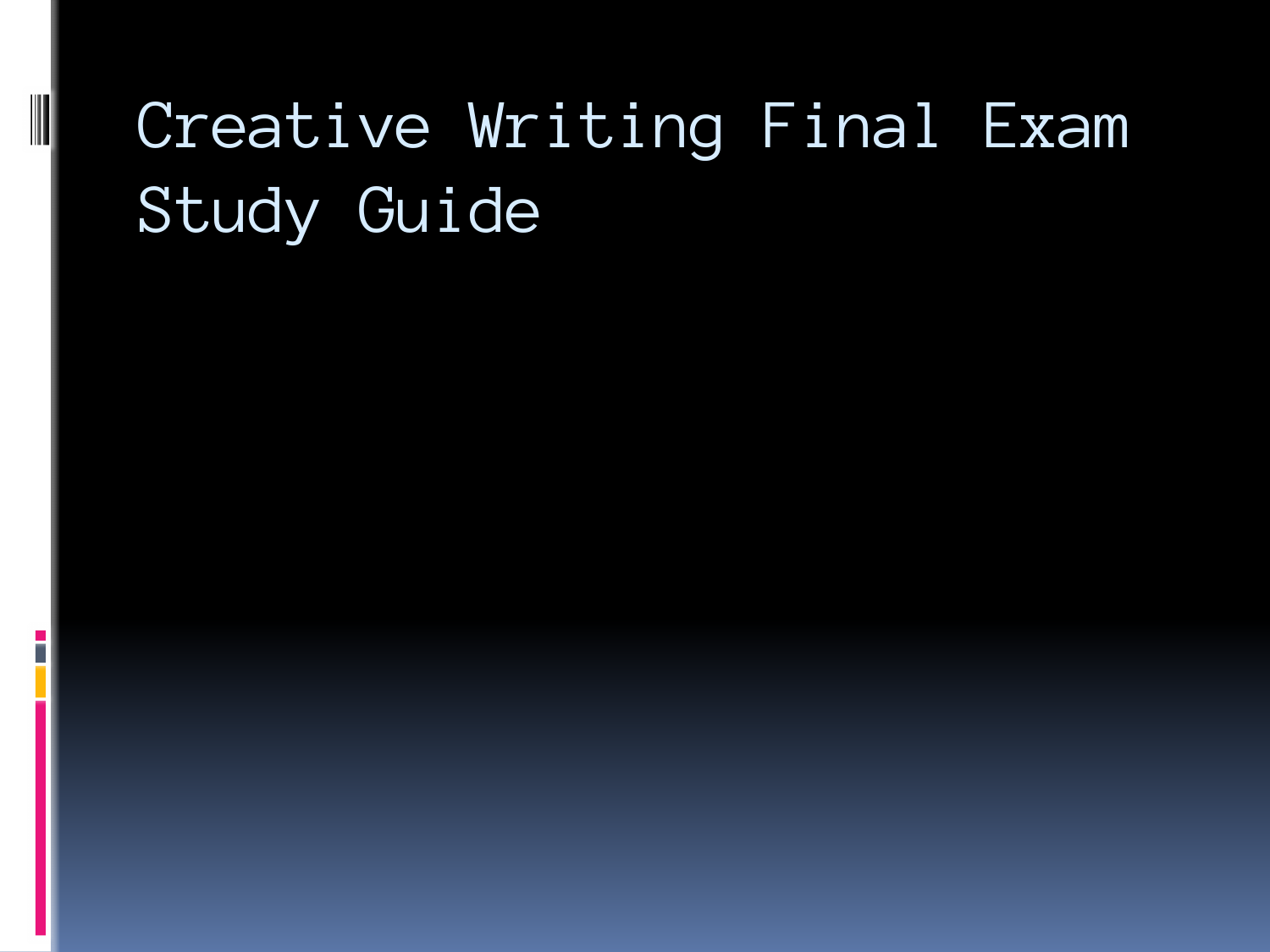

# Creative Writing Final Exam Study Guide